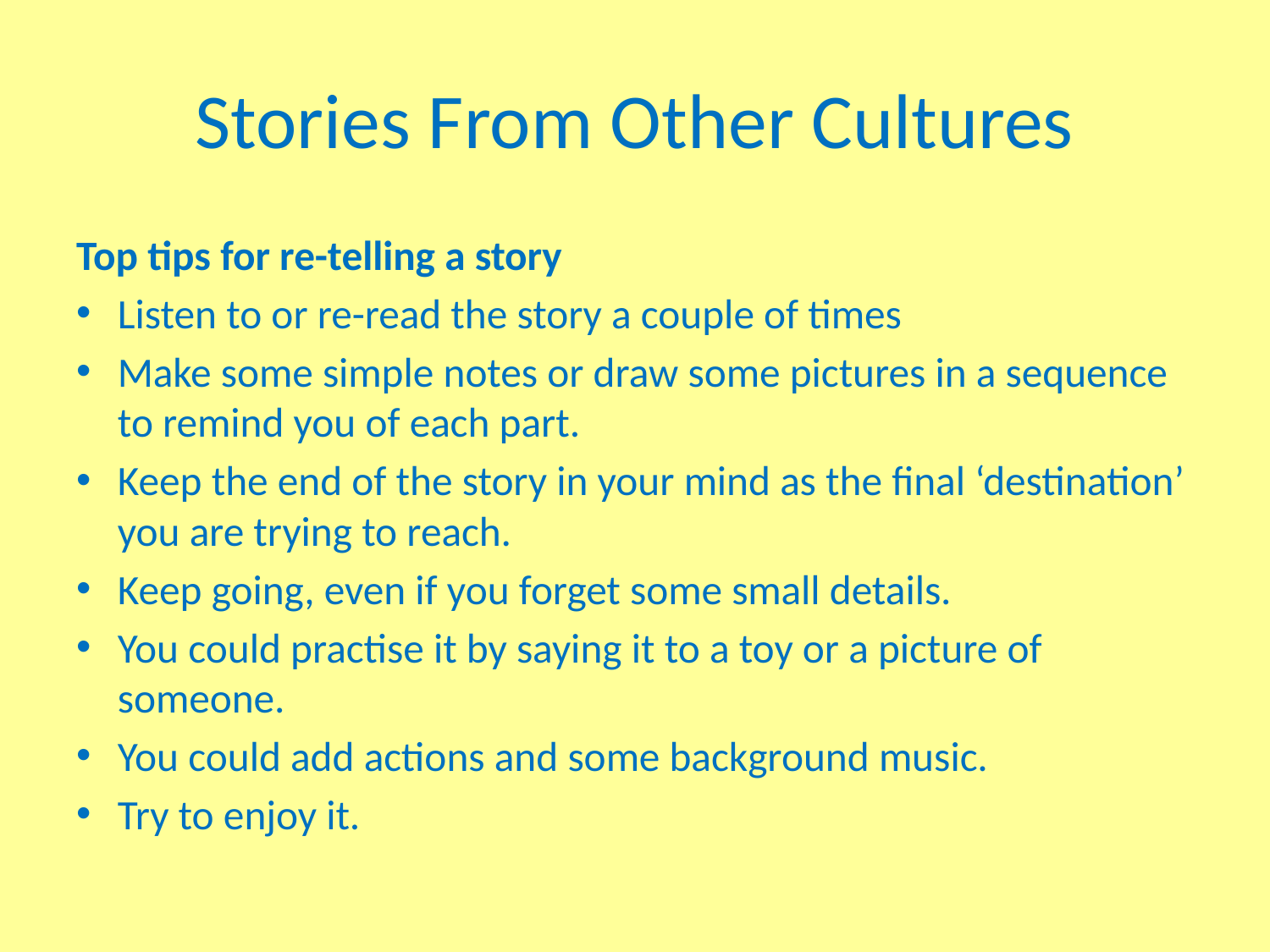

# Stories From Other Cultures
Top tips for re-telling a story
Listen to or re-read the story a couple of times
Make some simple notes or draw some pictures in a sequence to remind you of each part.
Keep the end of the story in your mind as the final ‘destination’ you are trying to reach.
Keep going, even if you forget some small details.
You could practise it by saying it to a toy or a picture of someone.
You could add actions and some background music.
Try to enjoy it.